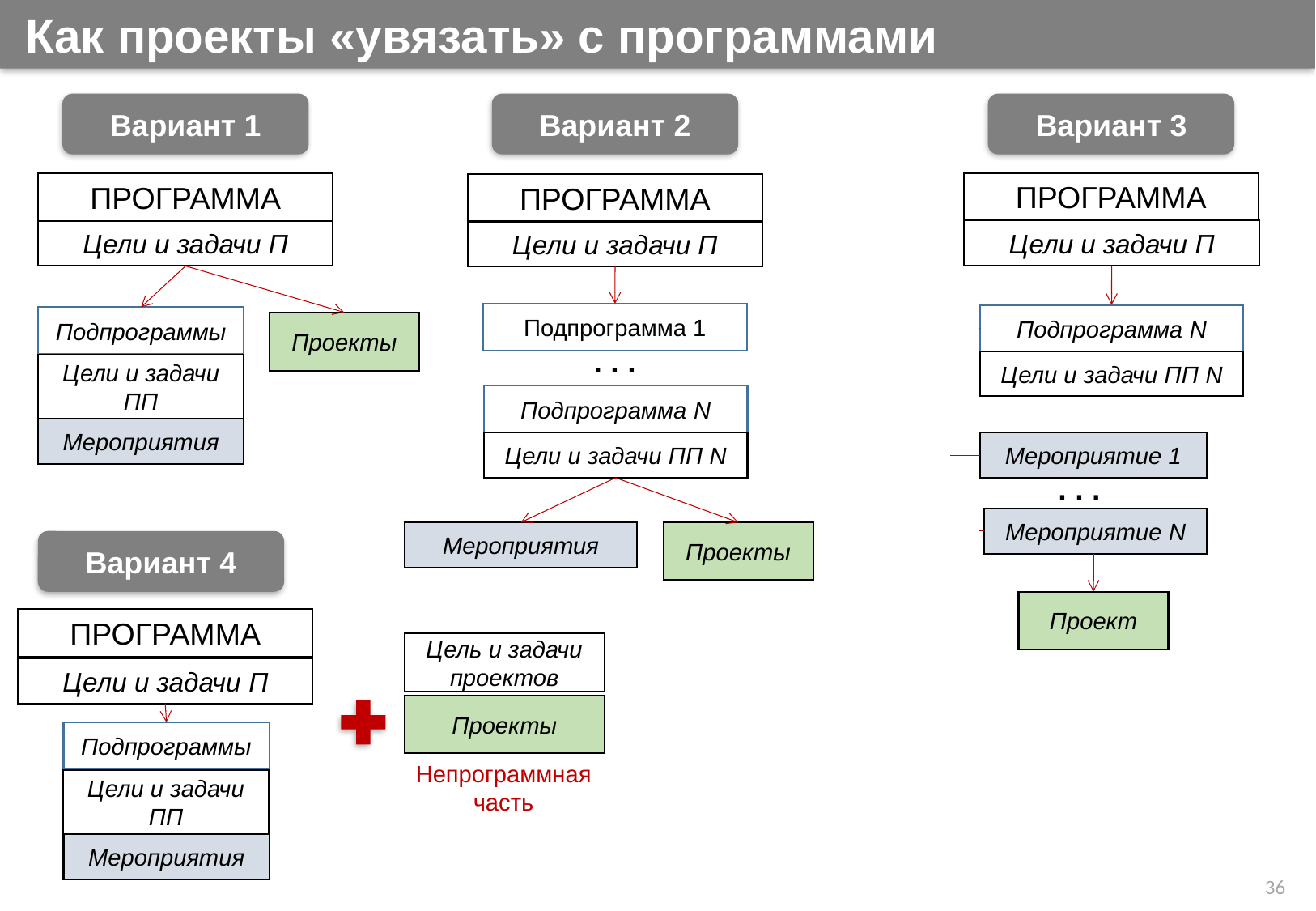

Как проекты «увязать» с программами
Вариант 1
Вариант 2
Вариант 3
ПРОГРАММА
ПРОГРАММА
ПРОГРАММА
Цели и задачи П
Цели и задачи П
Цели и задачи П
Подпрограмма 1
Подпрограмма N
Подпрограммы
Проекты
. . .
Цели и задачи ПП N
Цели и задачи ПП
Подпрограмма N
Мероприятия
Мероприятие 1
Цели и задачи ПП N
. . .
Мероприятие N
Мероприятия

Проекты

Вариант 4

Проект

ПРОГРАММА
Цель и задачи проектов
Цели и задачи П

Проекты

Подпрограммы
Непрограммная
часть
Цели и задачи ПП
Мероприятия
36